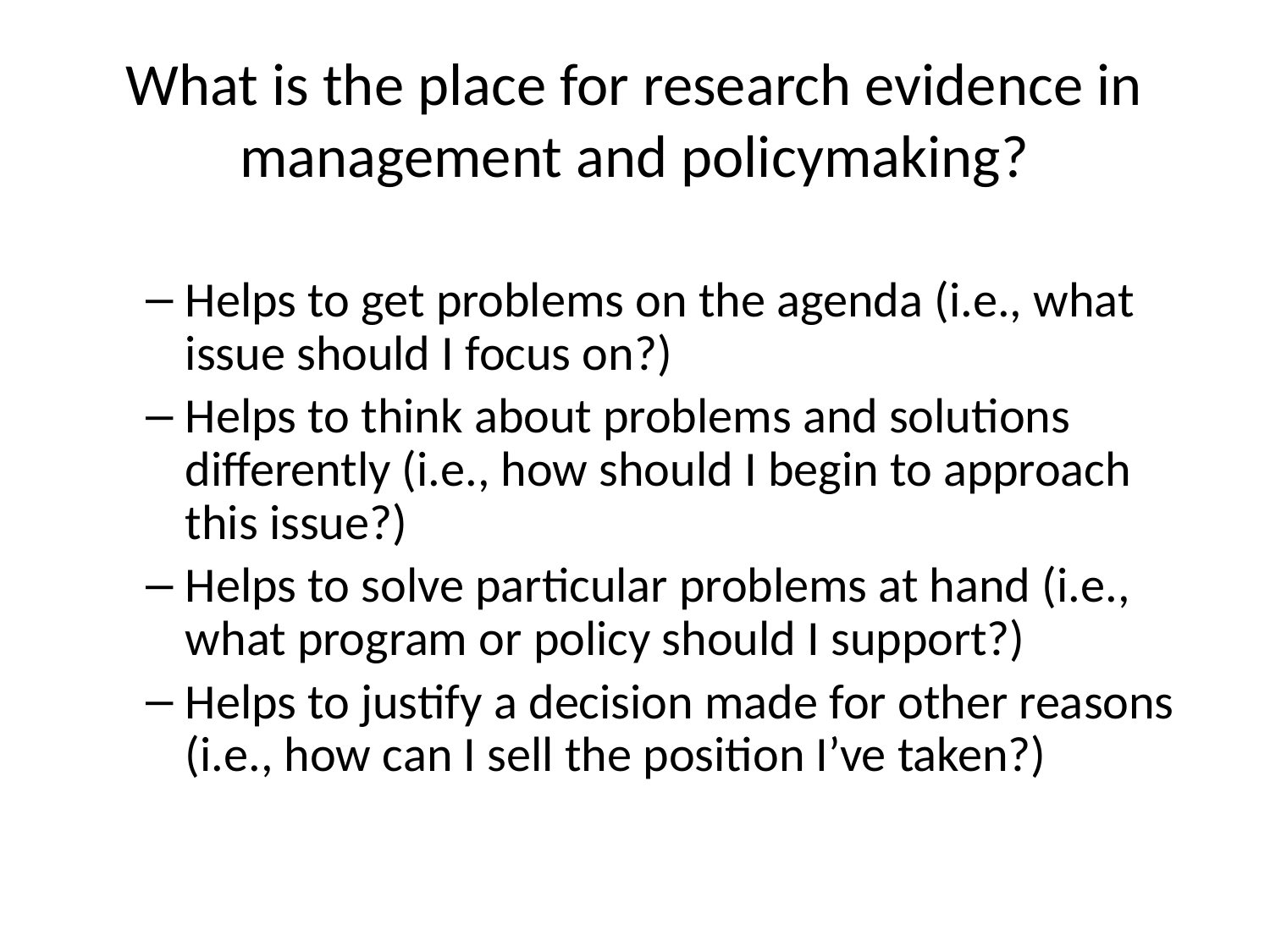

# What is the place for research evidence in management and policymaking?
Helps to get problems on the agenda (i.e., what issue should I focus on?)
Helps to think about problems and solutions differently (i.e., how should I begin to approach this issue?)
Helps to solve particular problems at hand (i.e., what program or policy should I support?)
Helps to justify a decision made for other reasons (i.e., how can I sell the position I’ve taken?)